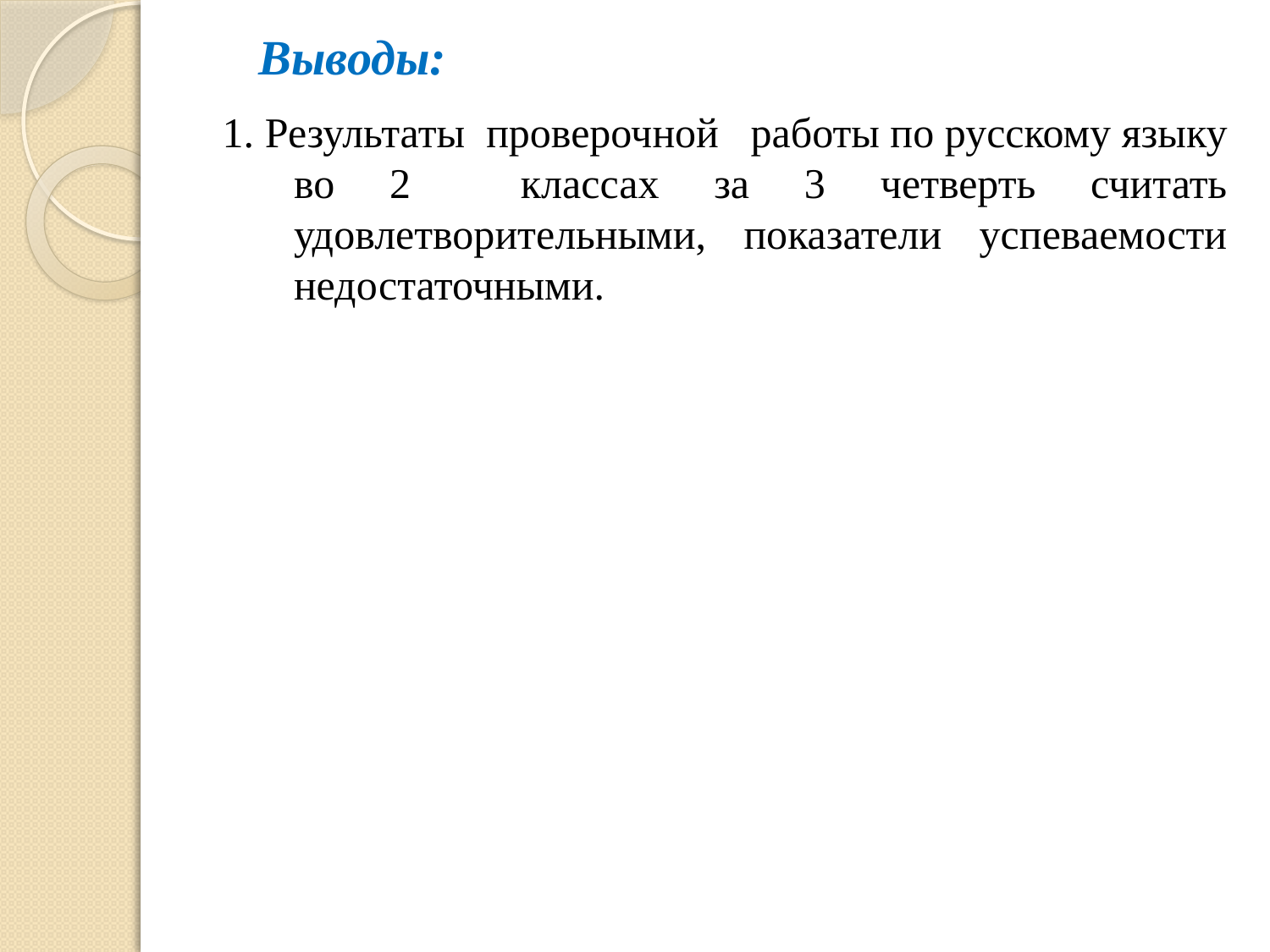

# Выводы:
1. Результаты  проверочной   работы по русскому языку во 2  классах за 3 четверть считать удовлетворительными, показатели успеваемости недостаточными.